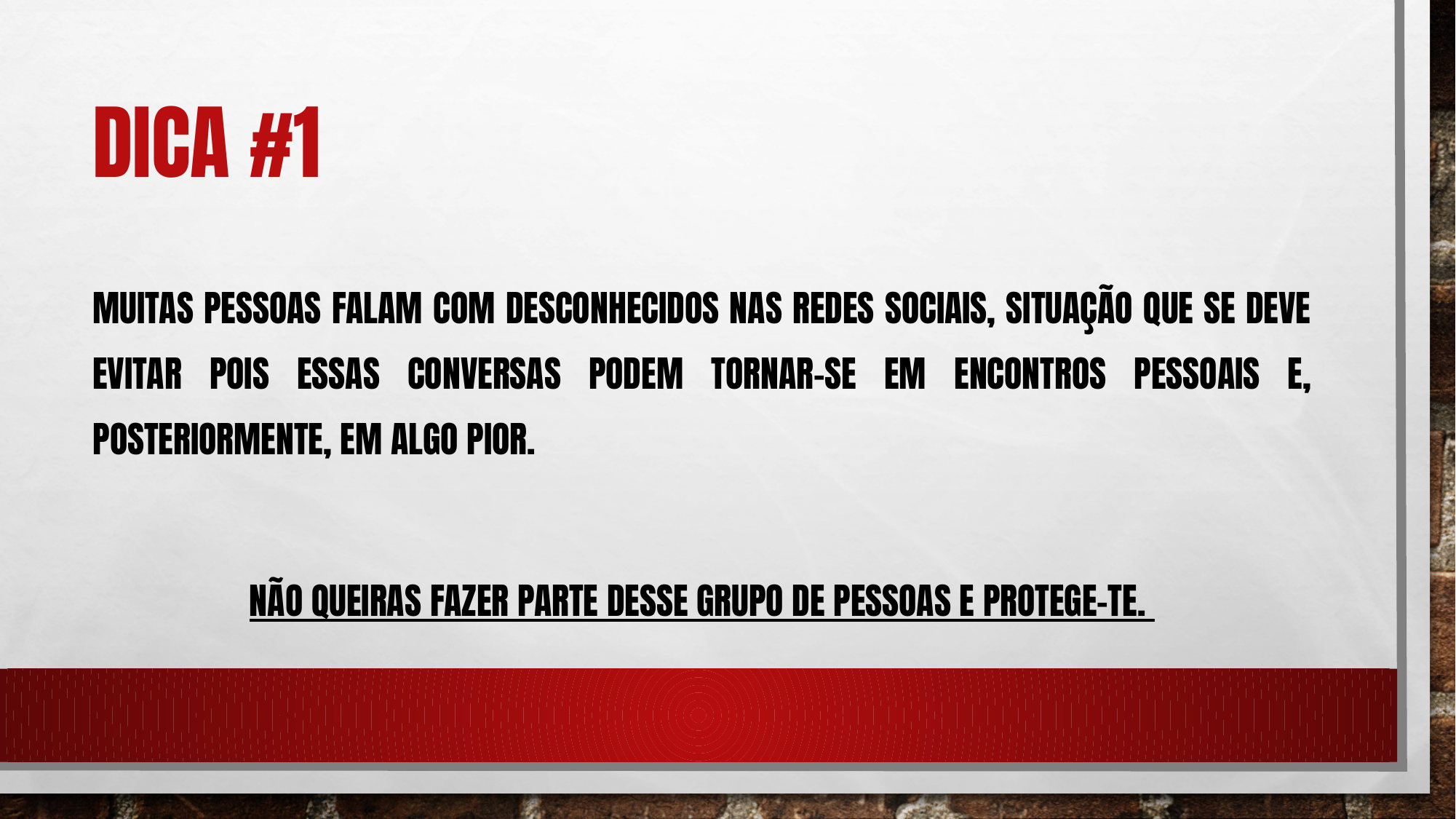

# Dica #1
Muitas pessoas falam com desconhecidos nas redes sociais, situação que se deve evitar pois essas conversas podem tornar-se em encontros pessoais e, posteriormente, em algo pior.

Não queiras fazer parte desse grupo de pessoas e protege-te.